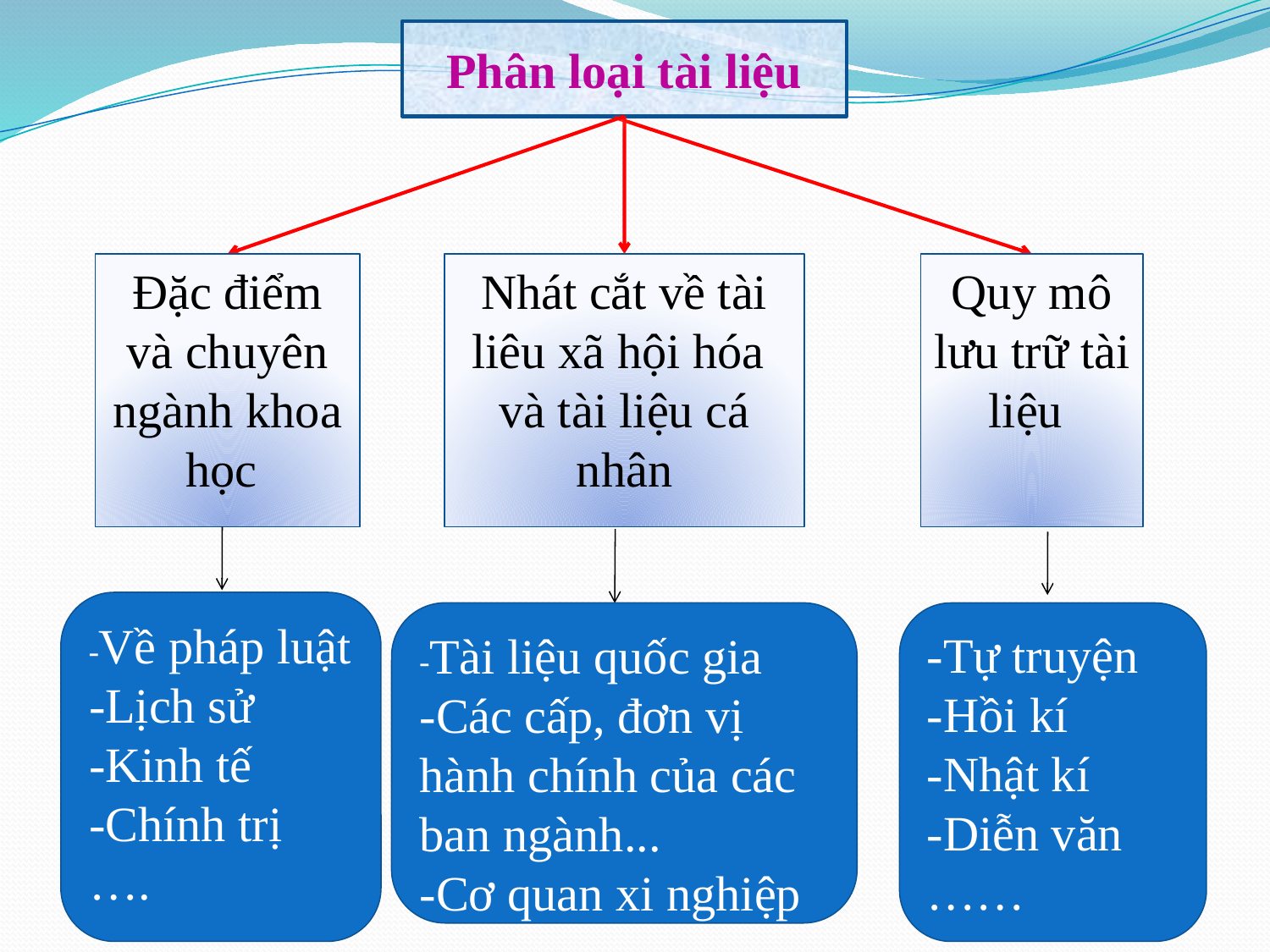

Phân loại tài liệu
Đặc điểm và chuyên ngành khoa học
Nhát cắt về tài liêu xã hội hóa  và tài liệu cá nhân
Quy mô lưu trữ tài liệu
-Về pháp luật
-Lịch sử
-Kinh tế
-Chính trị ….
-Tài liệu quốc gia
-Các cấp, đơn vị hành chính của các ban ngành...
-Cơ quan xi nghiệp
-Tự truyện
-Hồi kí
-Nhật kí
-Diễn văn
……